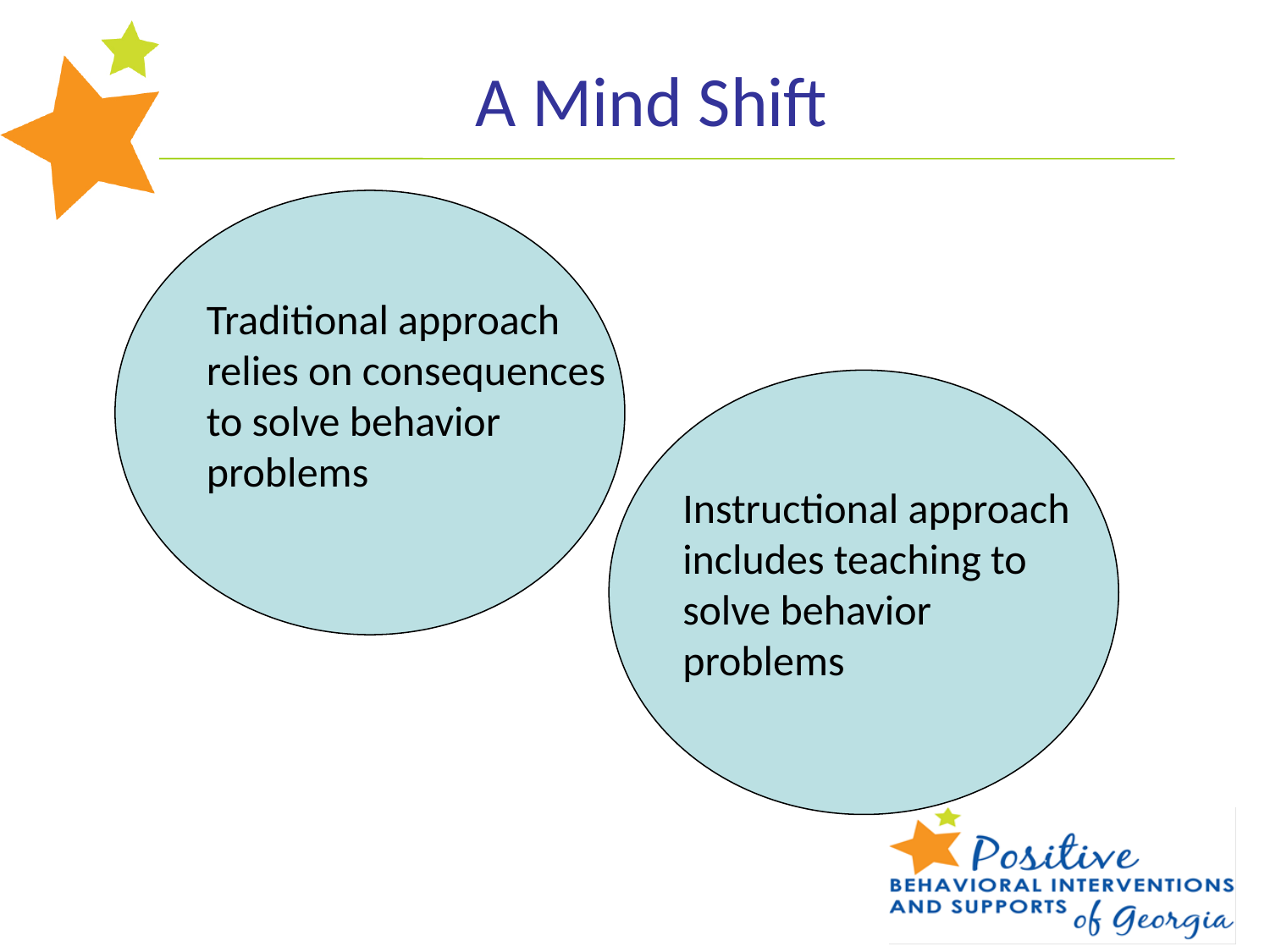

# A Mind Shift

Traditional approach relies on consequences to solve behavior problems

Instructional approach includes teaching to solve behavior problems